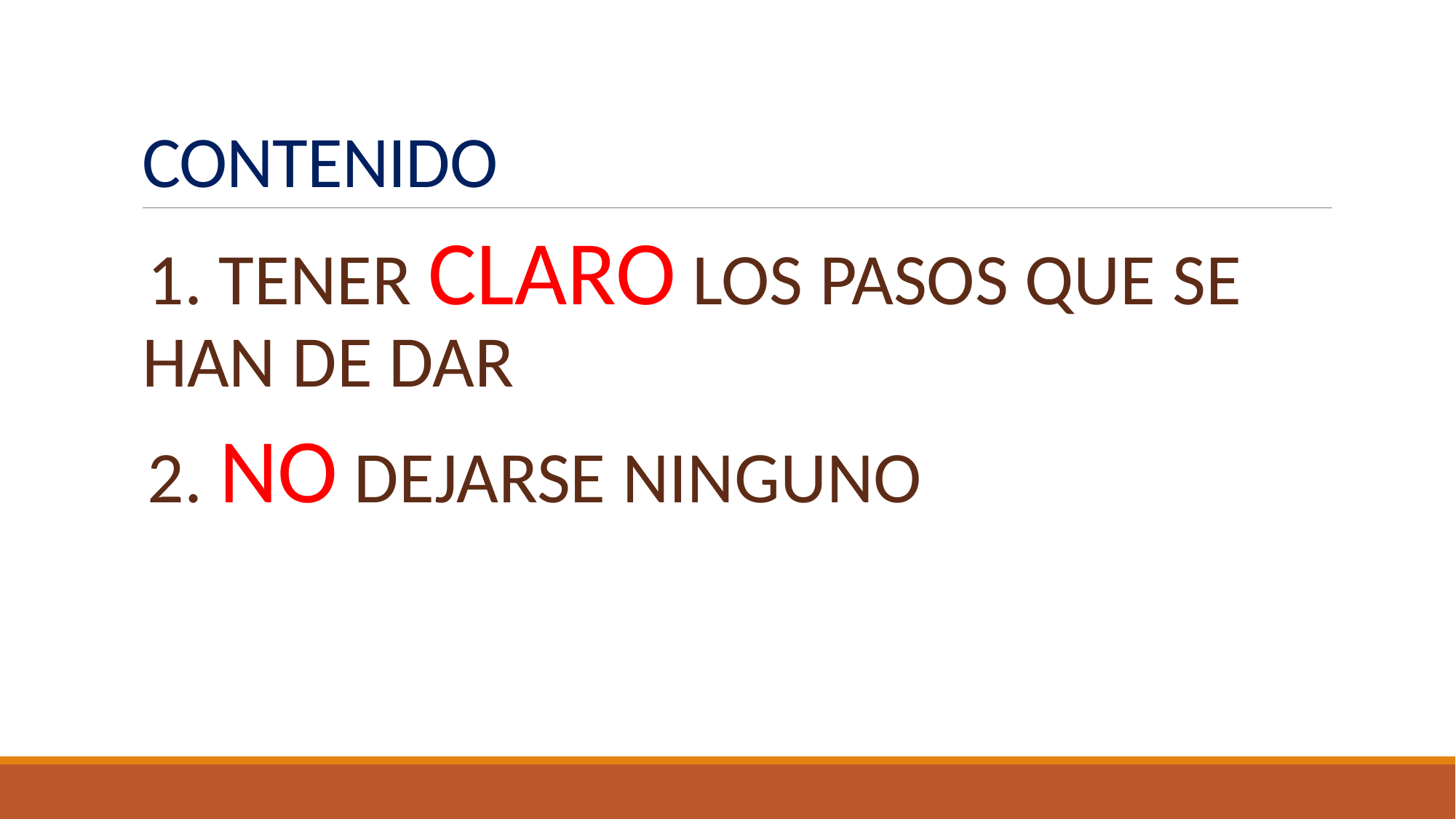

# CONTENIDO
1. TENER CLARO LOS PASOS QUE SE HAN DE DAR
2. NO DEJARSE NINGUNO